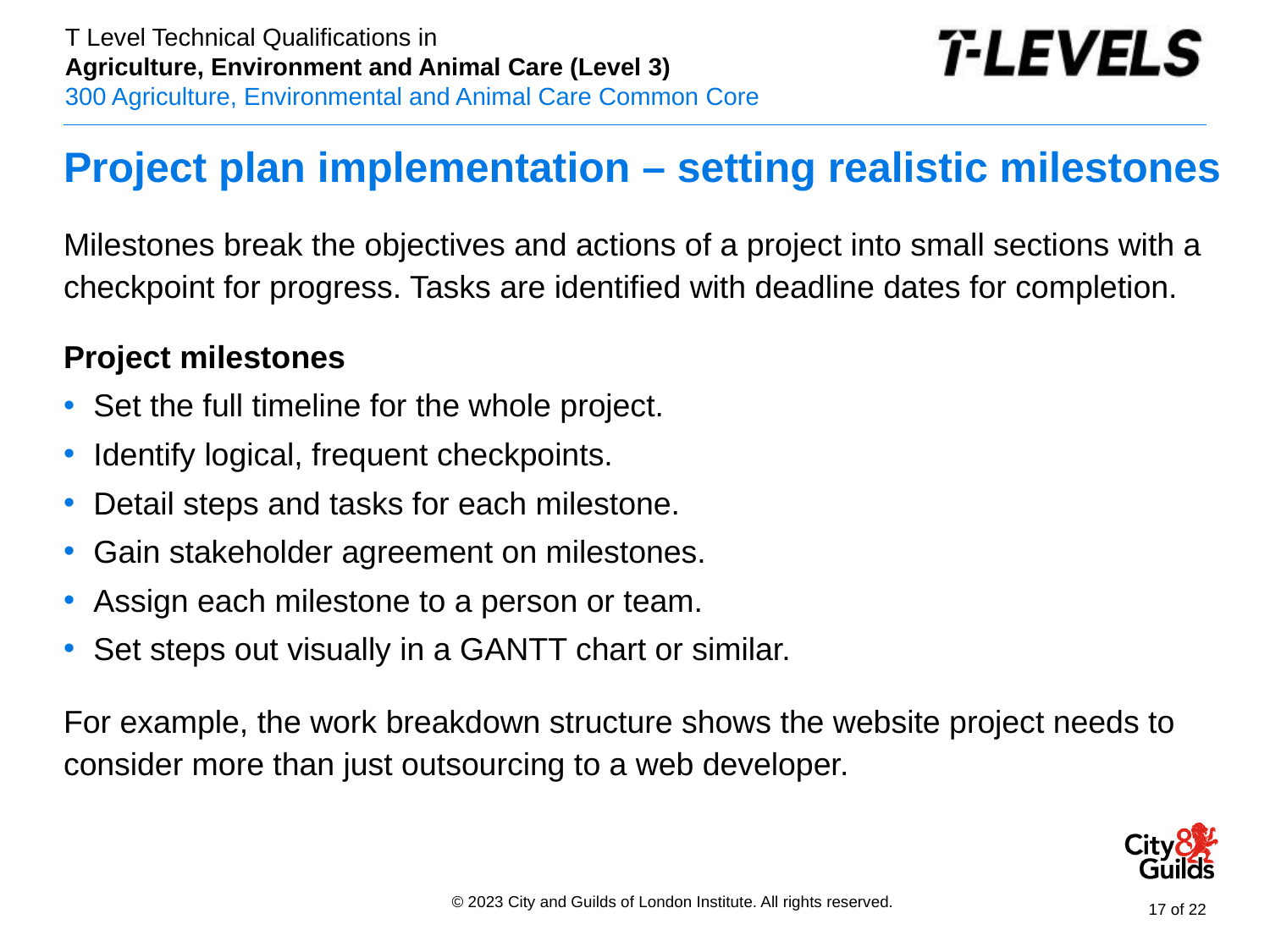

# Project plan implementation – setting realistic milestones
Milestones break the objectives and actions of a project into small sections with a checkpoint for progress. Tasks are identified with deadline dates for completion.
Project milestones
Set the full timeline for the whole project.
Identify logical, frequent checkpoints.
Detail steps and tasks for each milestone.
Gain stakeholder agreement on milestones.
Assign each milestone to a person or team.
Set steps out visually in a GANTT chart or similar.
For example, the work breakdown structure shows the website project needs to consider more than just outsourcing to a web developer.